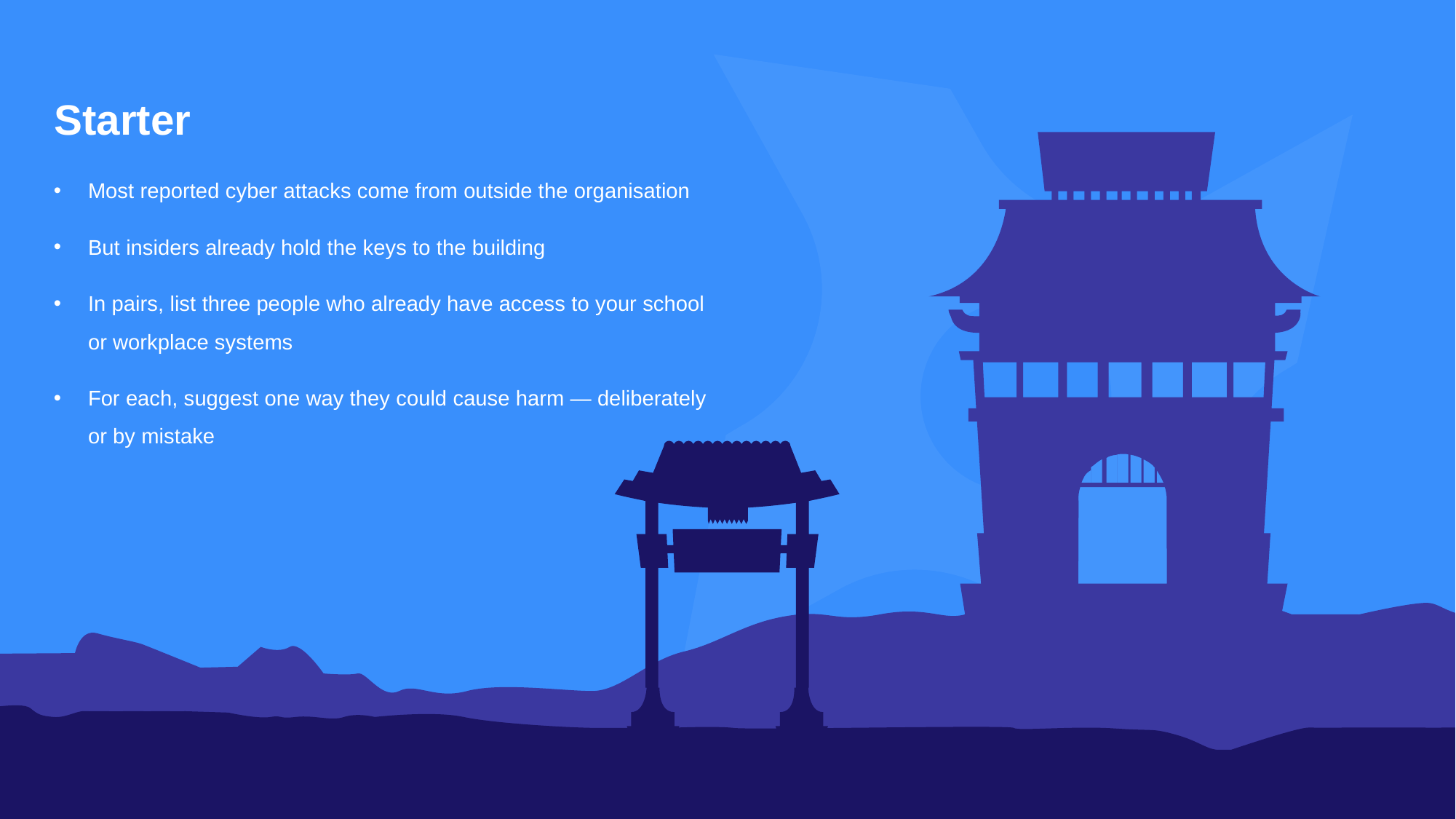

# Starter
Most reported cyber attacks come from outside the organisation
But insiders already hold the keys to the building
In pairs, list three people who already have access to your school or workplace systems
For each, suggest one way they could cause harm — deliberately or by mistake